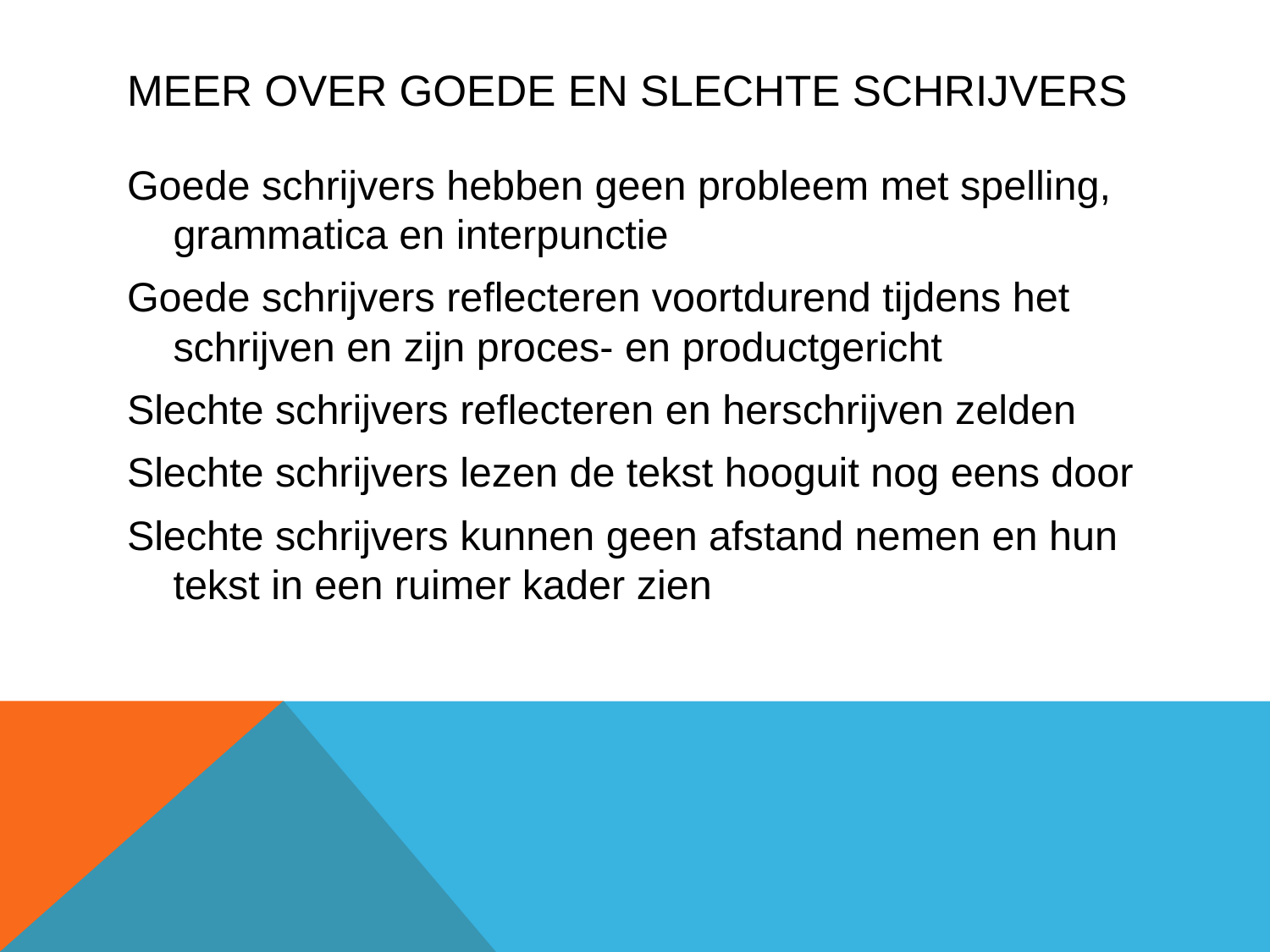

# Meer over goede en slechte schrijvers
Goede schrijvers hebben geen probleem met spelling, grammatica en interpunctie
Goede schrijvers reflecteren voortdurend tijdens het schrijven en zijn proces- en productgericht
Slechte schrijvers reflecteren en herschrijven zelden
Slechte schrijvers lezen de tekst hooguit nog eens door
Slechte schrijvers kunnen geen afstand nemen en hun tekst in een ruimer kader zien